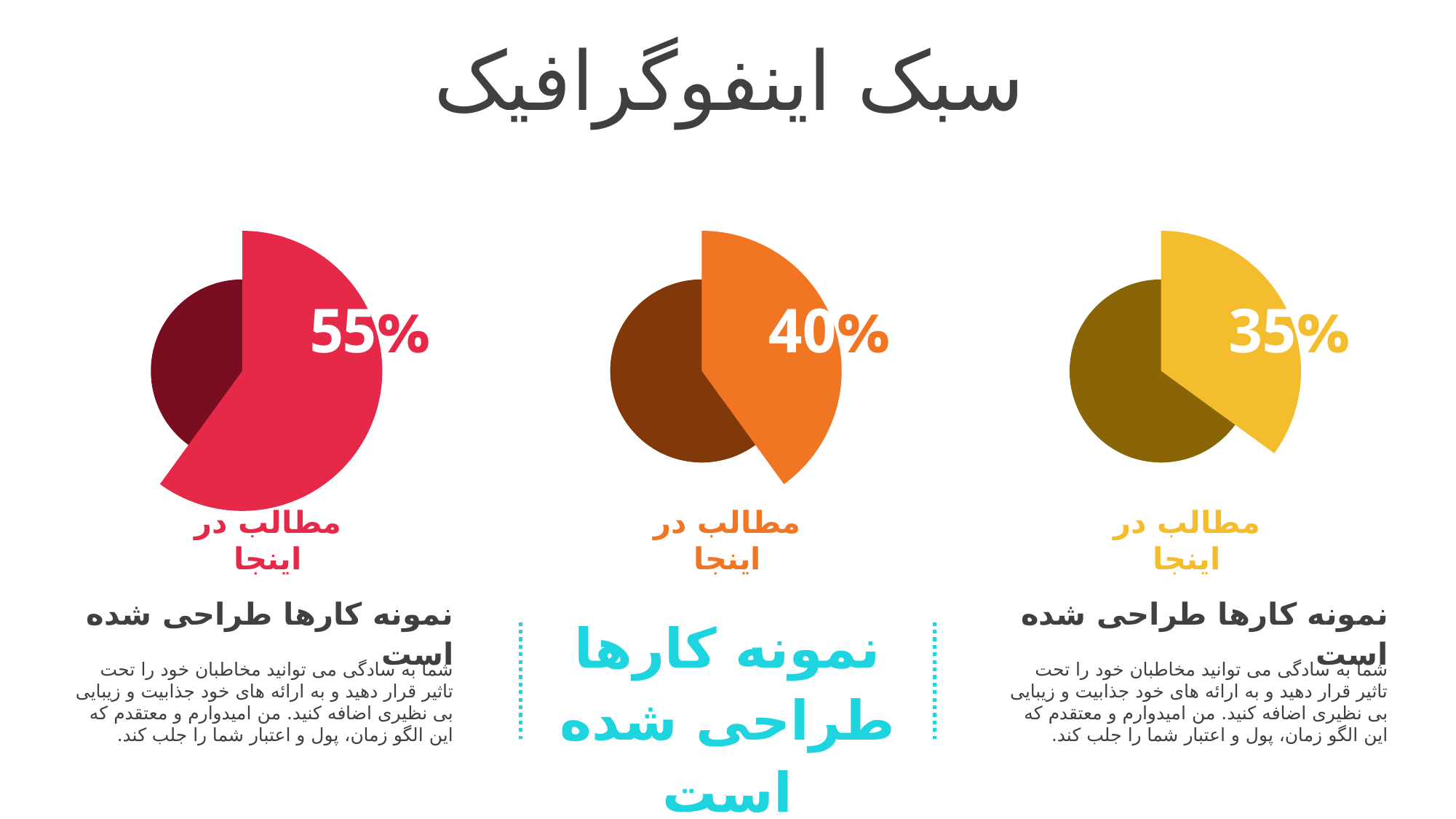

سبک اینفوگرافیک

### Chart

| Category |  |
|---|---|
55%

### Chart

| Category |  |
|---|---|
40%

### Chart

| Category |  |
|---|---|
35%
مطالب در اینجا
مطالب در اینجا
مطالب در اینجا
نمونه کارها طراحی شده است
نمونه کارها طراحی شده است
شما به سادگی می توانید مخاطبان خود را تحت تاثیر قرار دهید و به ارائه های خود جذابیت و زیبایی بی نظیری اضافه کنید. من امیدوارم و معتقدم که این الگو زمان، پول و اعتبار شما را جلب کند.
نمونه کارها طراحی شده است
شما به سادگی می توانید مخاطبان خود را تحت تاثیر قرار دهید و به ارائه های خود جذابیت و زیبایی بی نظیری اضافه کنید. من امیدوارم و معتقدم که این الگو زمان، پول و اعتبار شما را جلب کند.